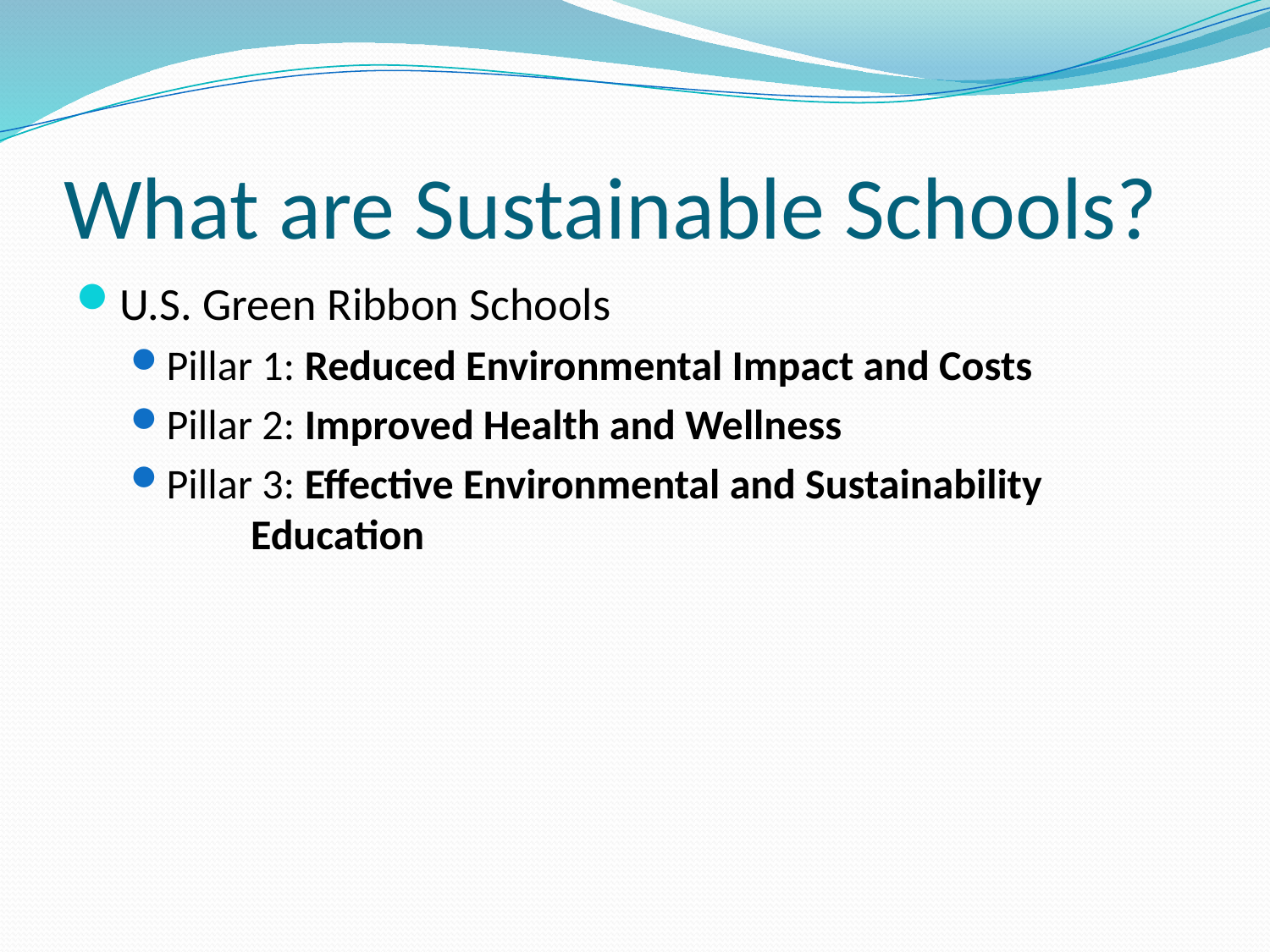

# What are Sustainable Schools?
U.S. Green Ribbon Schools
Pillar 1: Reduced Environmental Impact and Costs
Pillar 2: Improved Health and Wellness
Pillar 3: Effective Environmental and Sustainability  	           Education